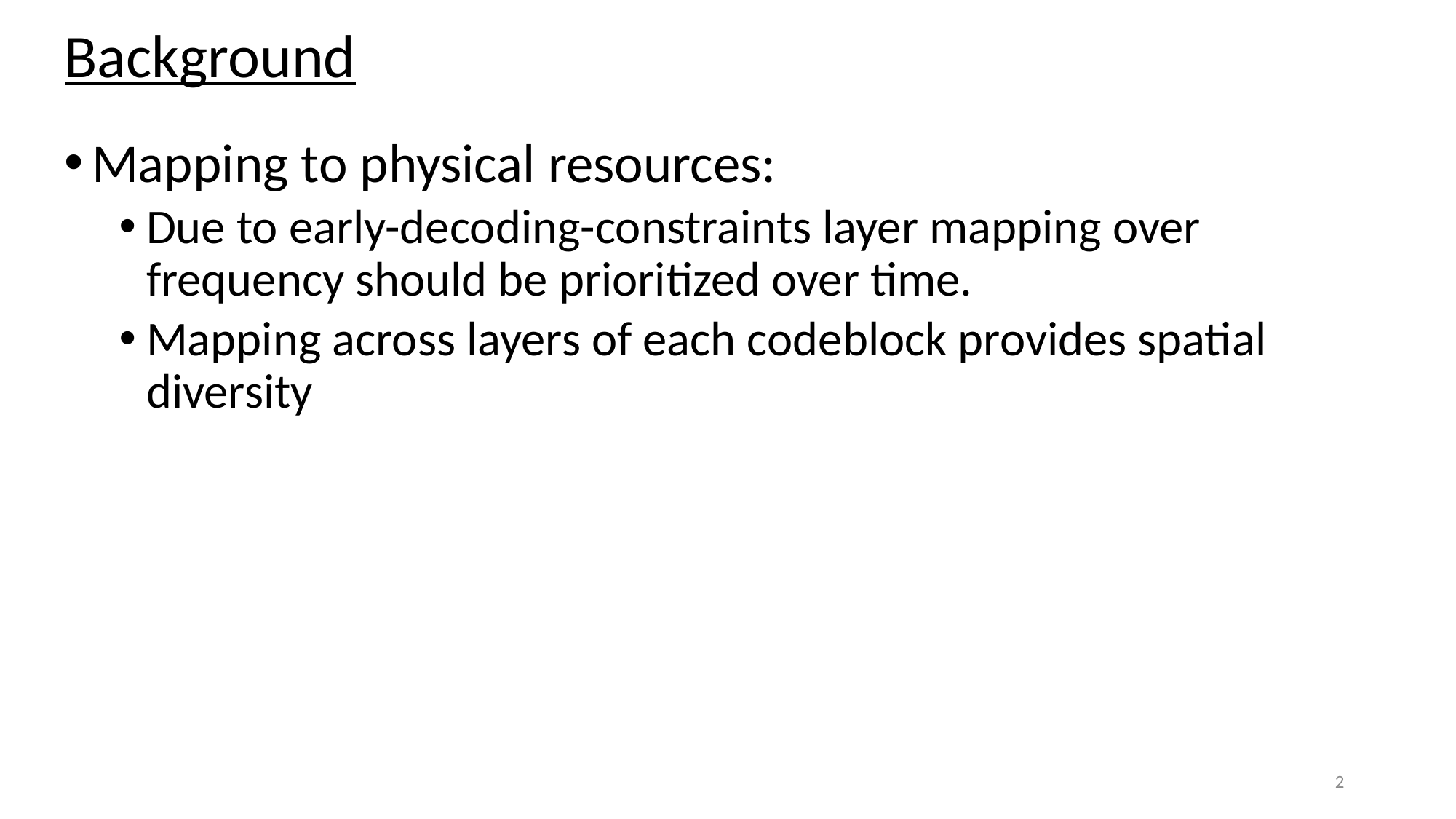

# Background

Mapping to physical resources:
Due to early-decoding-constraints layer mapping over frequency should be prioritized over time.
Mapping across layers of each codeblock provides spatial diversity

2